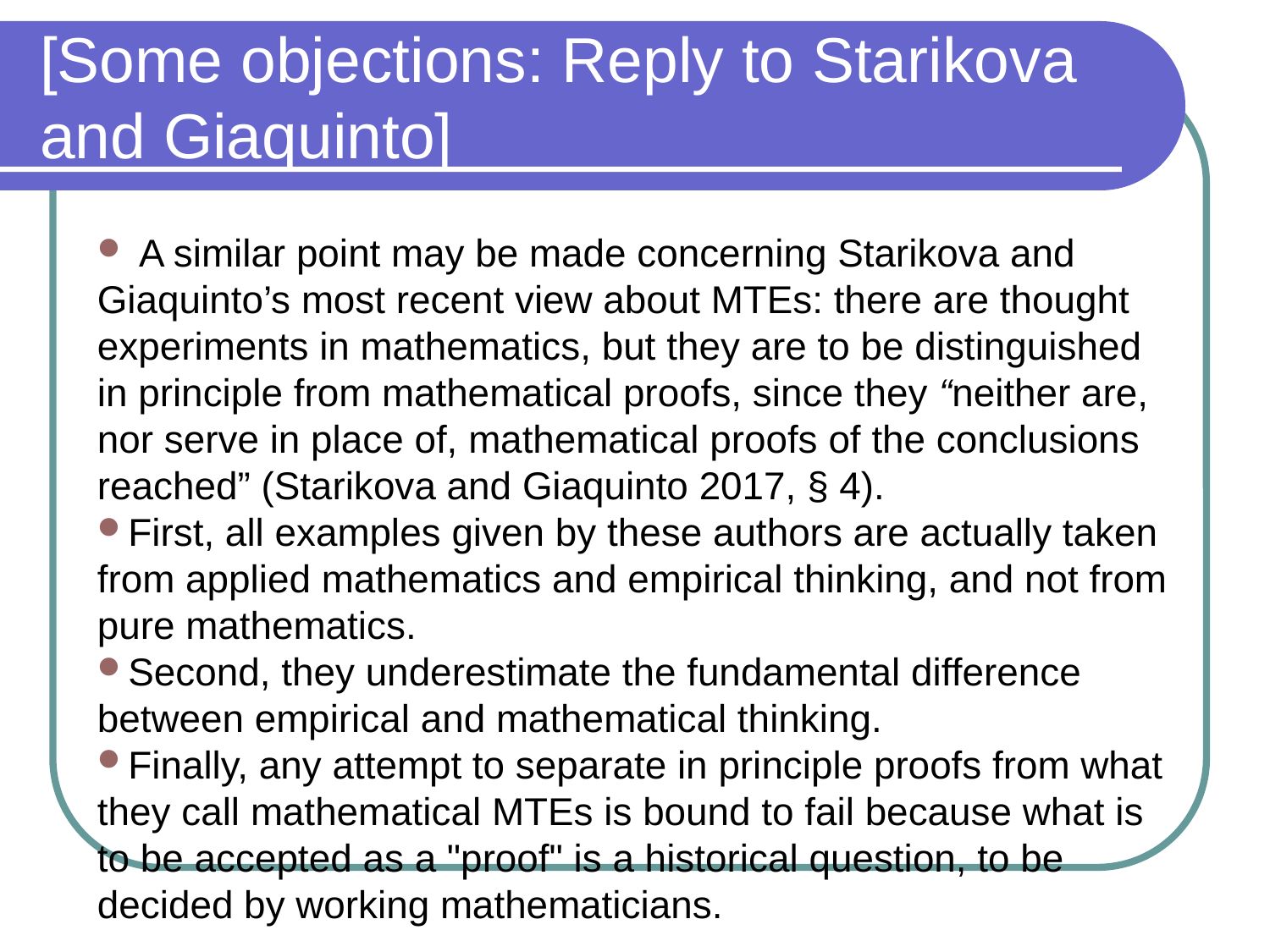

# [Some objections: Reply to Starikova and Giaquinto]
 A similar point may be made concerning Starikova and Giaquinto’s most recent view about MTEs: there are thought experiments in mathematics, but they are to be distinguished in principle from mathematical proofs, since they “neither are, nor serve in place of, mathematical proofs of the conclusions reached” (Starikova and Giaquinto 2017, § 4).
First, all examples given by these authors are actually taken from applied mathematics and empirical thinking, and not from pure mathematics.
Second, they underestimate the fundamental difference between empirical and mathematical thinking.
Finally, any attempt to separate in principle proofs from what they call mathematical MTEs is bound to fail because what is to be accepted as a "proof" is a historical question, to be decided by working mathematicians.